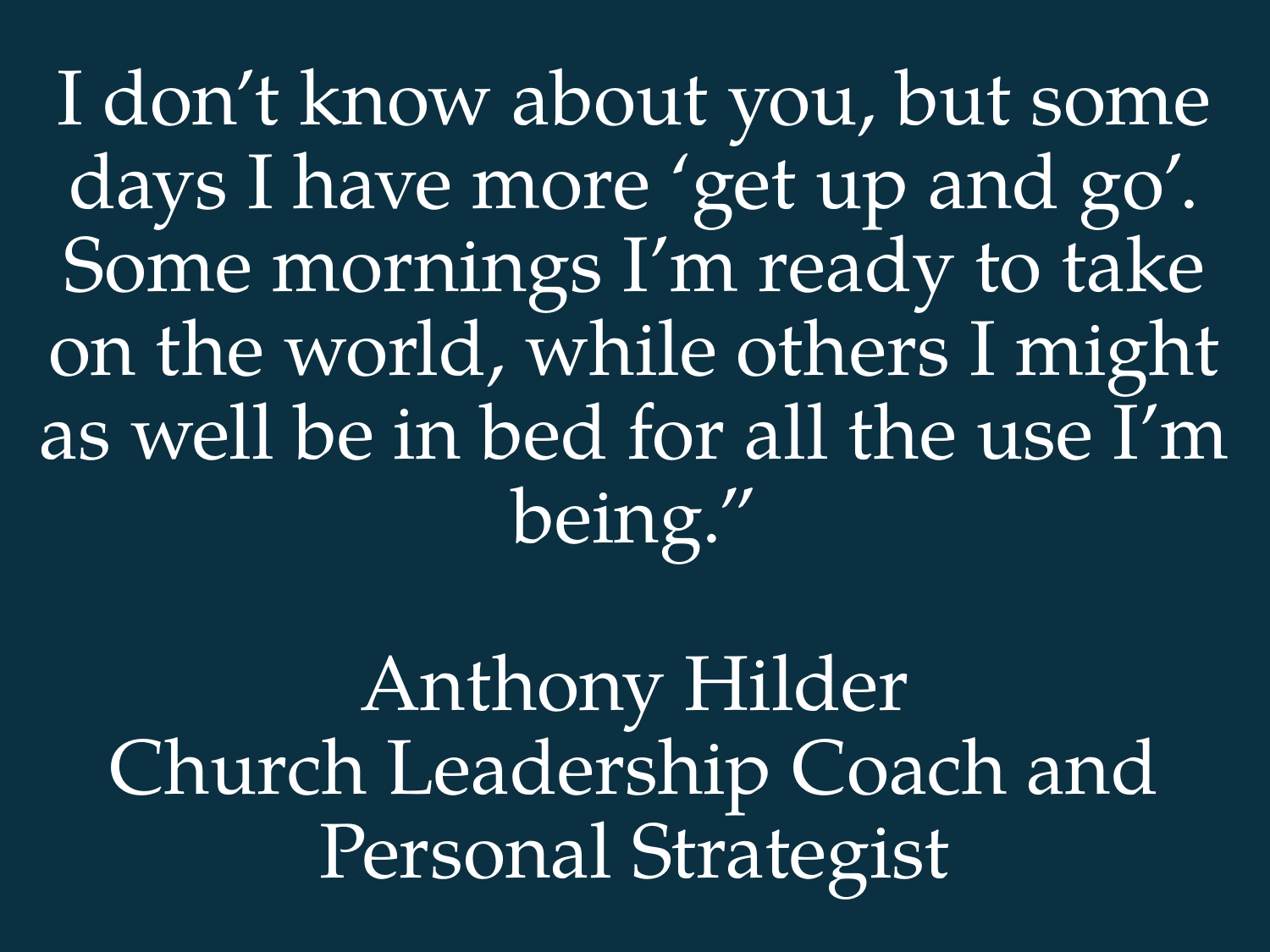

# I don’t know about you, but some days I have more ‘get up and go’. Some mornings I’m ready to take on the world, while others I might as well be in bed for all the use I’m being.” Anthony Hilder Church Leadership Coach and Personal Strategist